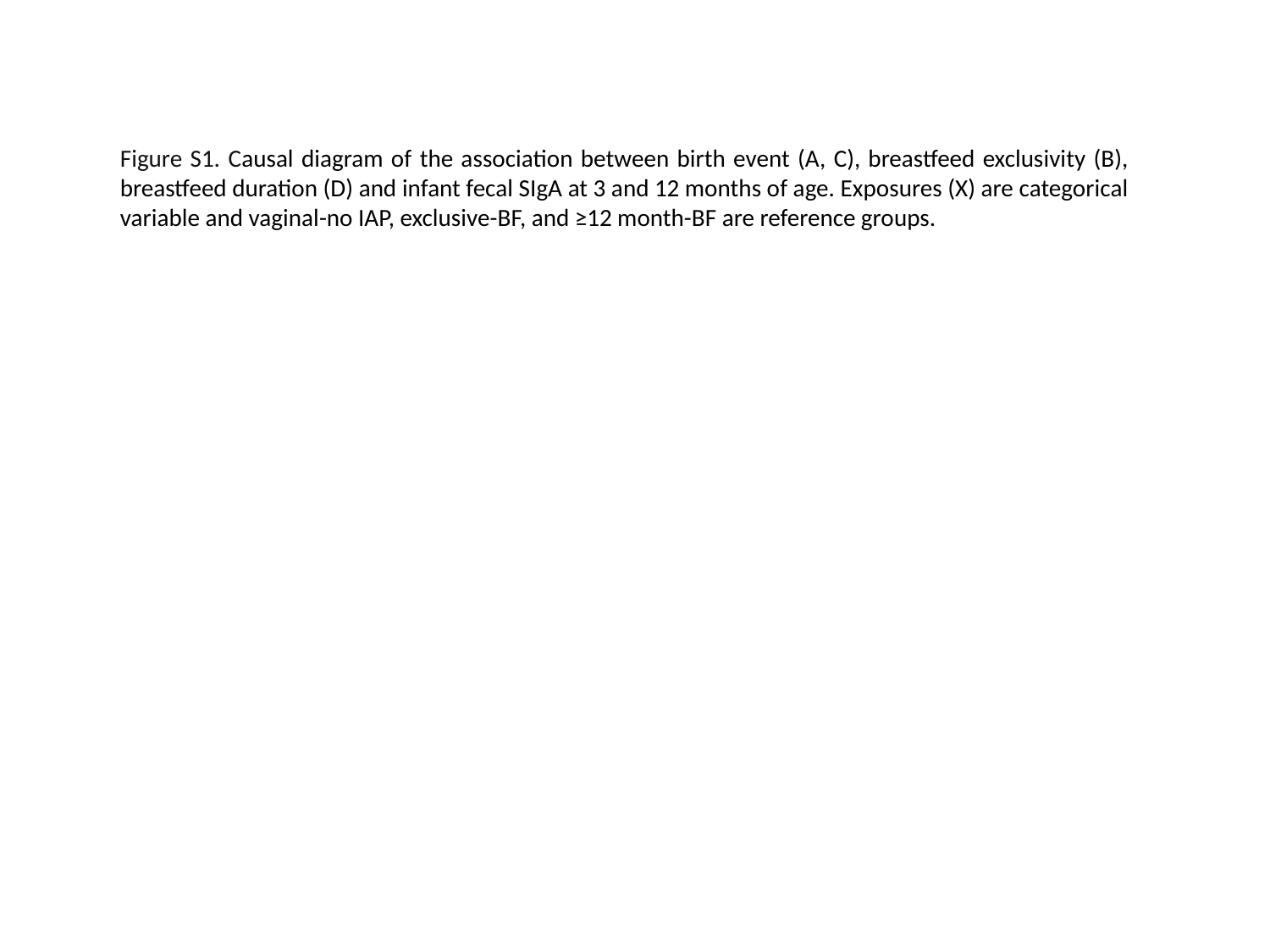

Figure S1. Causal diagram of the association between birth event (A, C), breastfeed exclusivity (B), breastfeed duration (D) and infant fecal SIgA at 3 and 12 months of age. Exposures (X) are categorical variable and vaginal-no IAP, exclusive-BF, and ≥12 month-BF are reference groups.